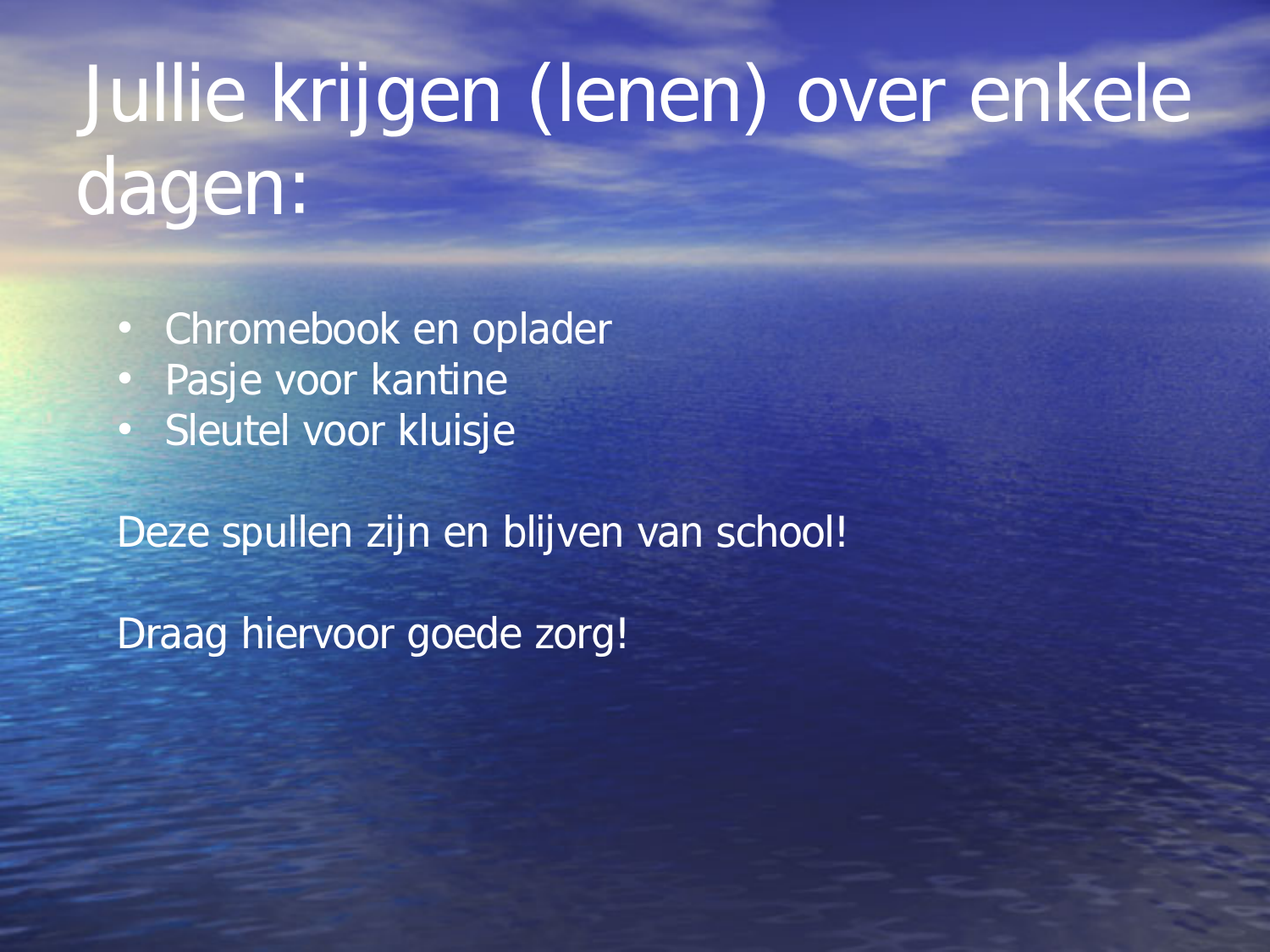

# Jullie krijgen (lenen) over enkele dagen:
Chromebook en oplader
Pasje voor kantine
Sleutel voor kluisje

Deze spullen zijn en blijven van school!
Draag hiervoor goede zorg!